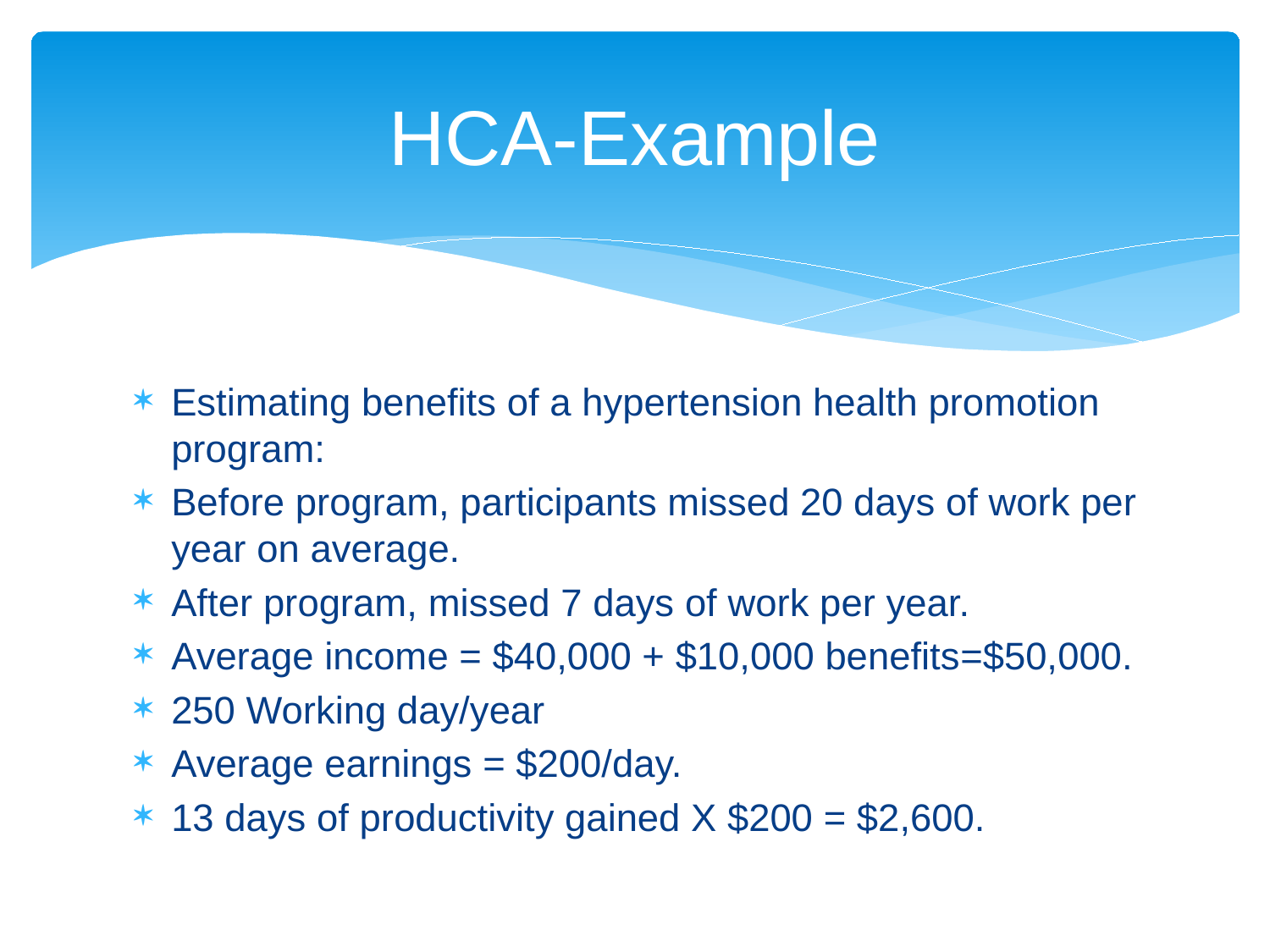

# HCA-Example
Estimating benefits of a hypertension health promotion program:
Before program, participants missed 20 days of work per year on average.
After program, missed 7 days of work per year.
Average income = $40,000 + $10,000 benefits=$50,000.
250 Working day/year
Average earnings = $200/day.
13 days of productivity gained X $200 = $2,600.